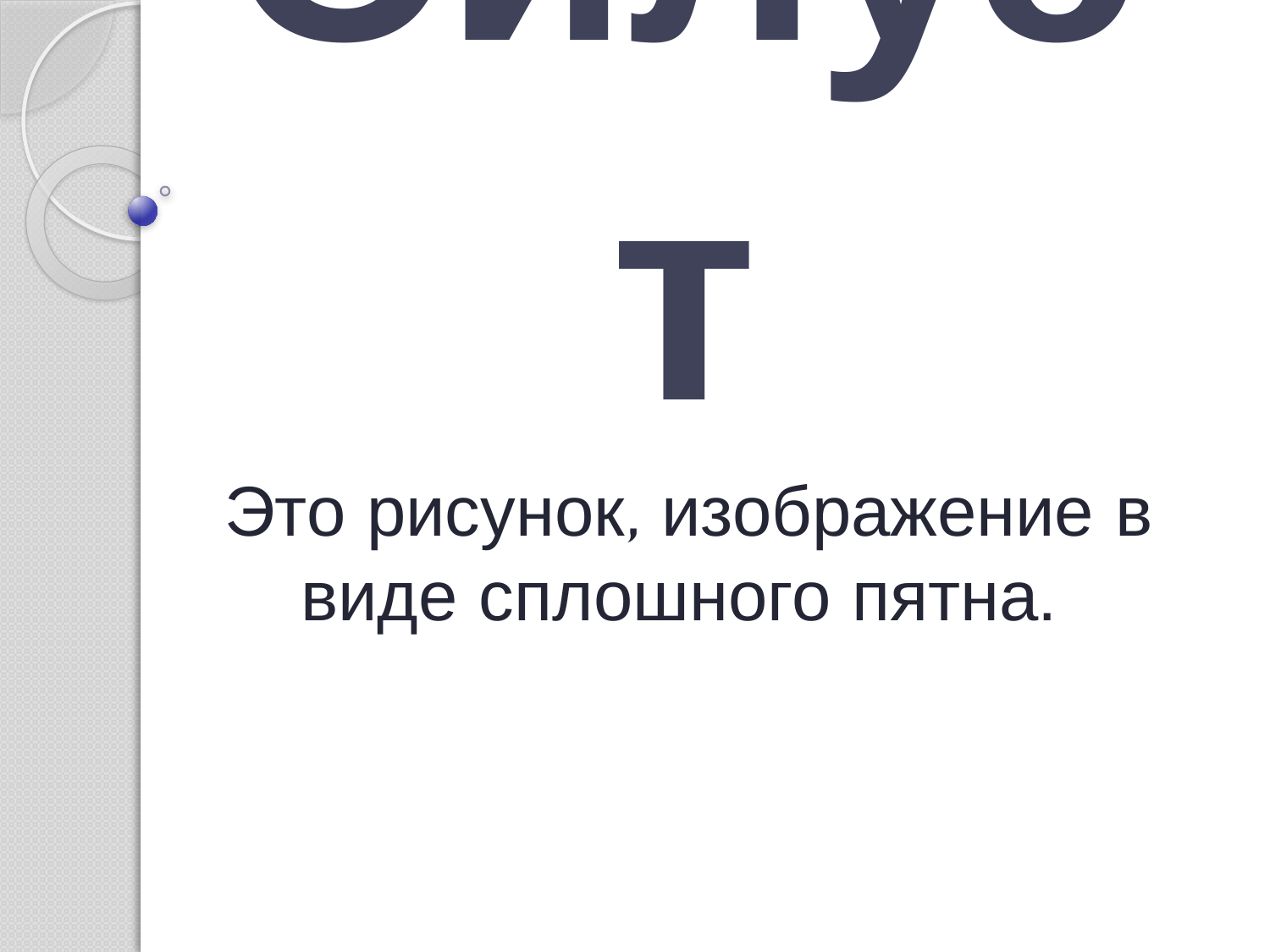

# Силуэт
Это рисунок, изображение в виде сплошного пятна.